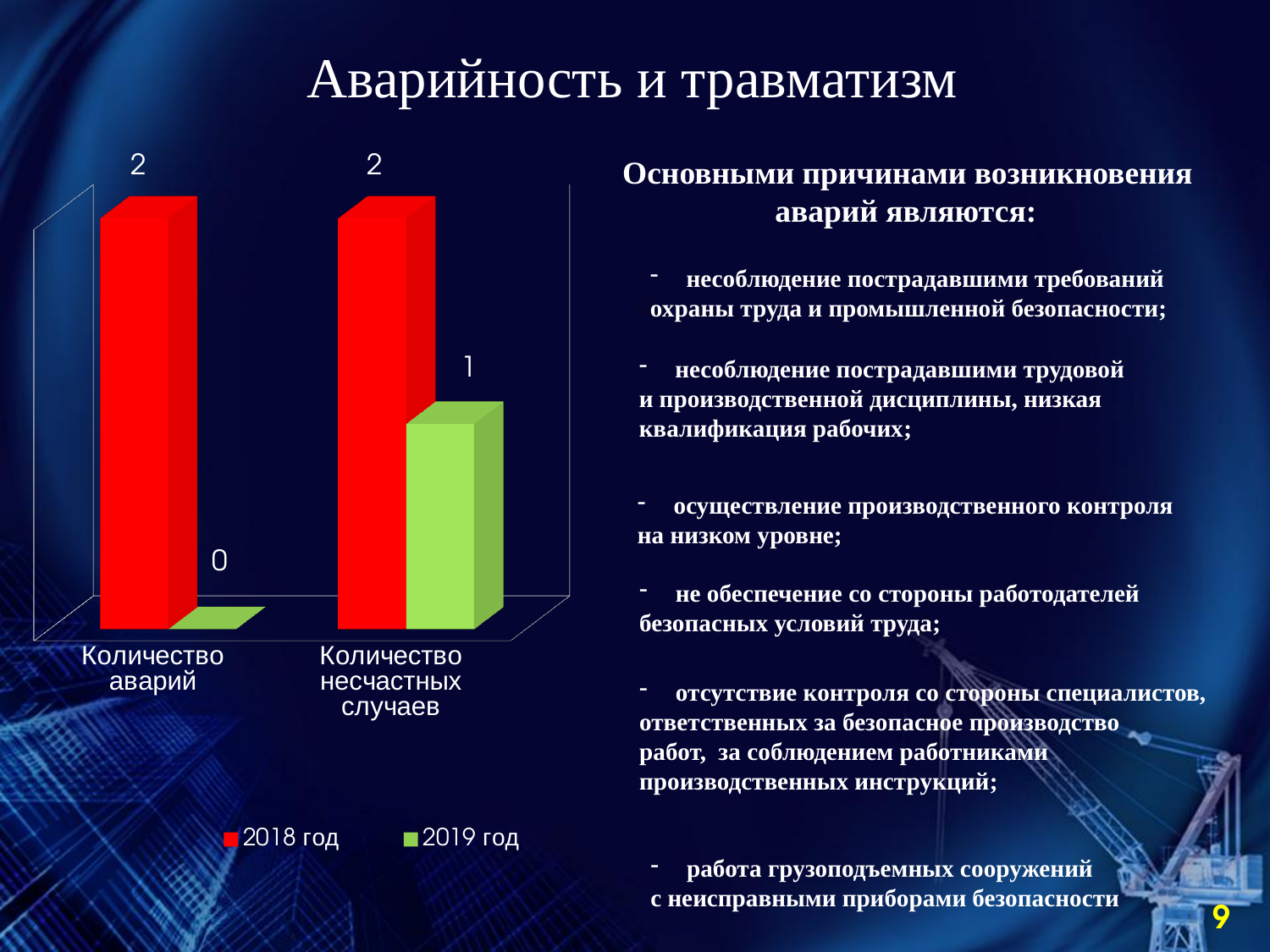

[unsupported chart]

Аварийность и травматизм

Основными причинами возникновения                           аварий являются:

 несоблюдение пострадавшими требований
охраны труда и промышленной безопасности;
 несоблюдение пострадавшими трудовой
и производственной дисциплины, низкая
квалификация рабочих;
 осуществление производственного контроля
на низком уровне;
 не обеспечение со стороны работодателей
безопасных условий труда;
 отсутствие контроля со стороны специалистов,
ответственных за безопасное производство
работ,  за соблюдением работниками
производственных инструкций;
 работа грузоподъемных сооружений
с неисправными приборами безопасности

9